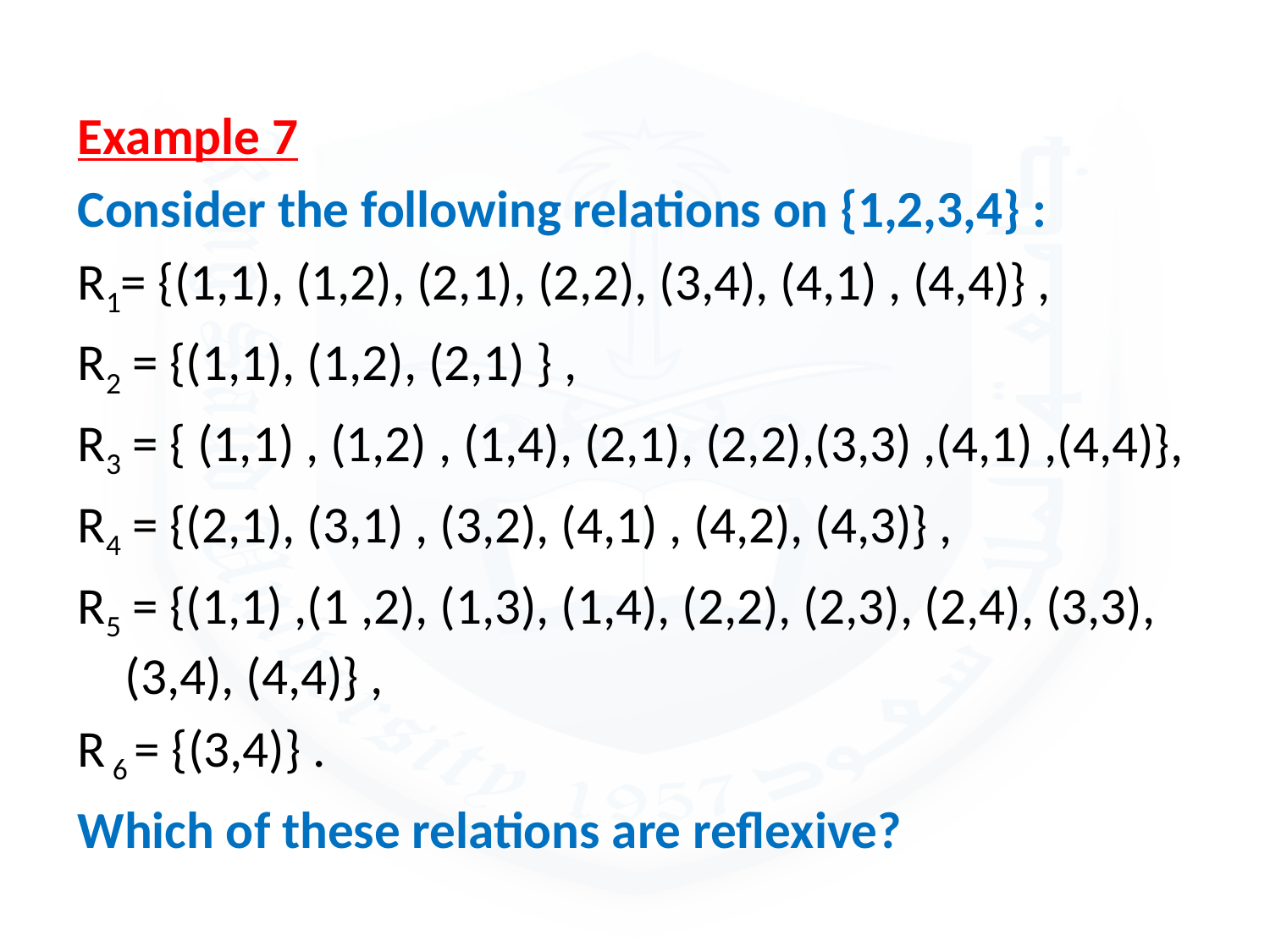

Example 7
Consider the following relations on {1,2,3,4} :
R1= {(1,1), (1,2), (2,1), (2,2), (3,4), (4,1) , (4,4)} ,
R2 = {(1,1), (1,2), (2,1) } ,
R3 = { (1,1) , (1,2) , (1,4), (2,1), (2,2),(3,3) ,(4,1) ,(4,4)},
R4 = {(2,1), (3,1) , (3,2), (4,1) , (4,2), (4,3)} ,
R5 = {(1,1) ,(1 ,2), (1,3), (1,4), (2,2), (2,3), (2,4), (3,3), (3,4), (4,4)} ,
R 6 = {(3,4)} .
Which of these relations are reflexive?